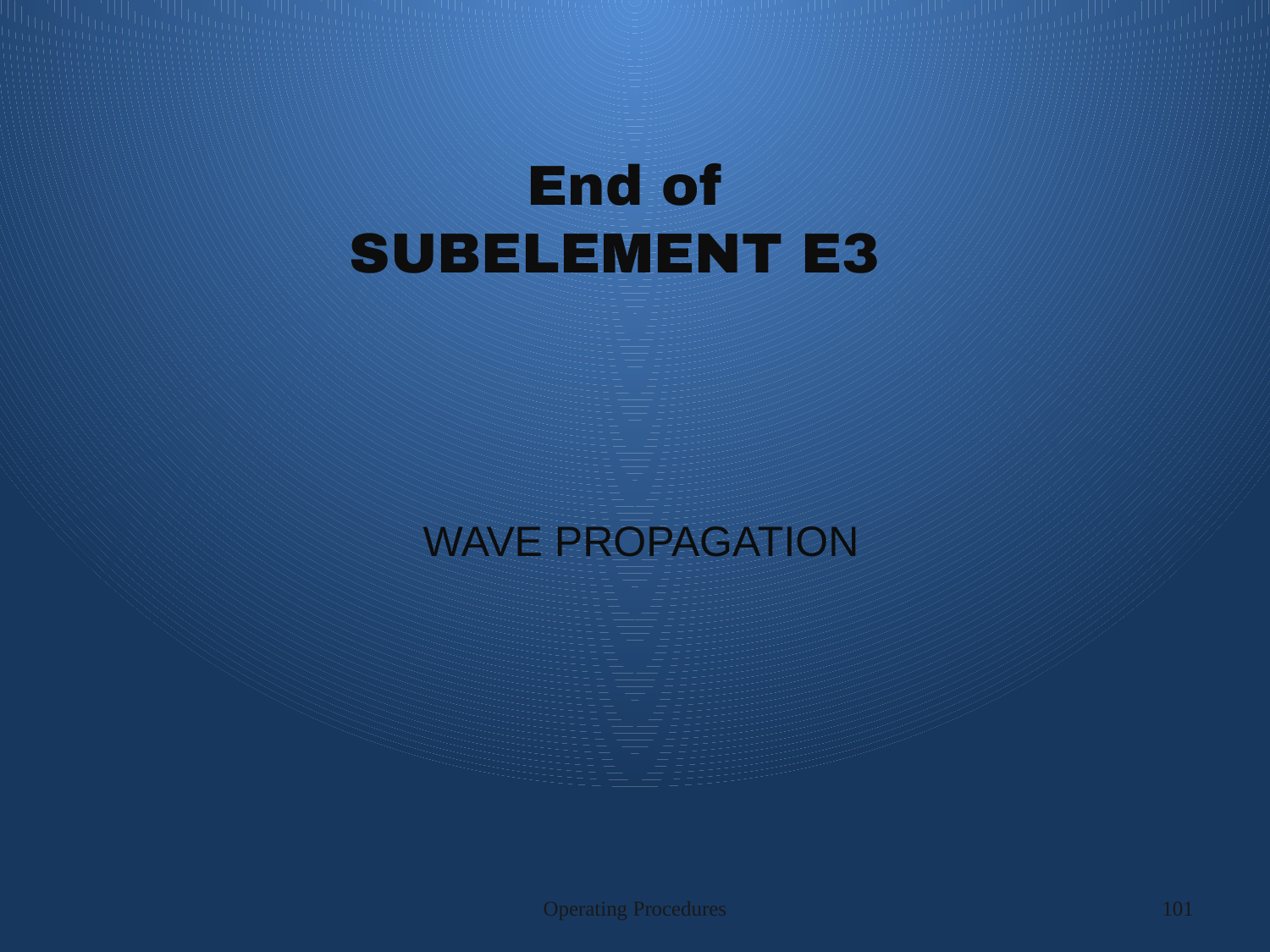

# End of SUBELEMENT E3
 WAVE PROPAGATION

Operating Procedures
101